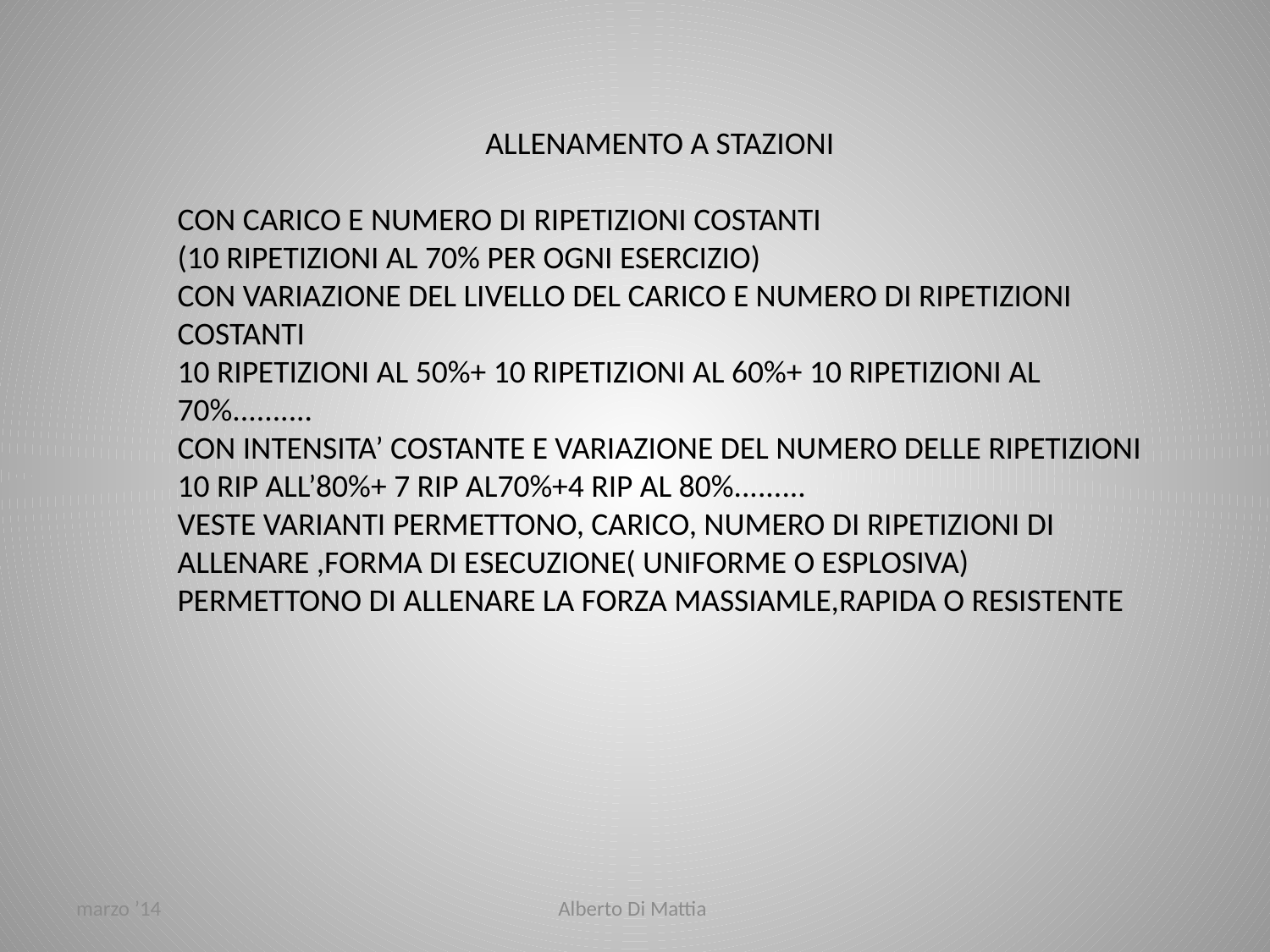

ALLENAMENTO A STAZIONI

CON CARICO E NUMERO DI RIPETIZIONI COSTANTI
(10 RIPETIZIONI AL 70% PER OGNI ESERCIZIO)
CON VARIAZIONE DEL LIVELLO DEL CARICO E NUMERO DI RIPETIZIONI COSTANTI
10 RIPETIZIONI AL 50%+ 10 RIPETIZIONI AL 60%+ 10 RIPETIZIONI AL 70%..........
CON INTENSITA’ COSTANTE E VARIAZIONE DEL NUMERO DELLE RIPETIZIONI
10 RIP ALL’80%+ 7 RIP AL70%+4 RIP AL 80%.........
VESTE VARIANTI PERMETTONO, CARICO, NUMERO DI RIPETIZIONI DI ALLENARE ,FORMA DI ESECUZIONE( UNIFORME O ESPLOSIVA) PERMETTONO DI ALLENARE LA FORZA MASSIAMLE,RAPIDA O RESISTENTE
marzo ’14
Alberto Di Mattia